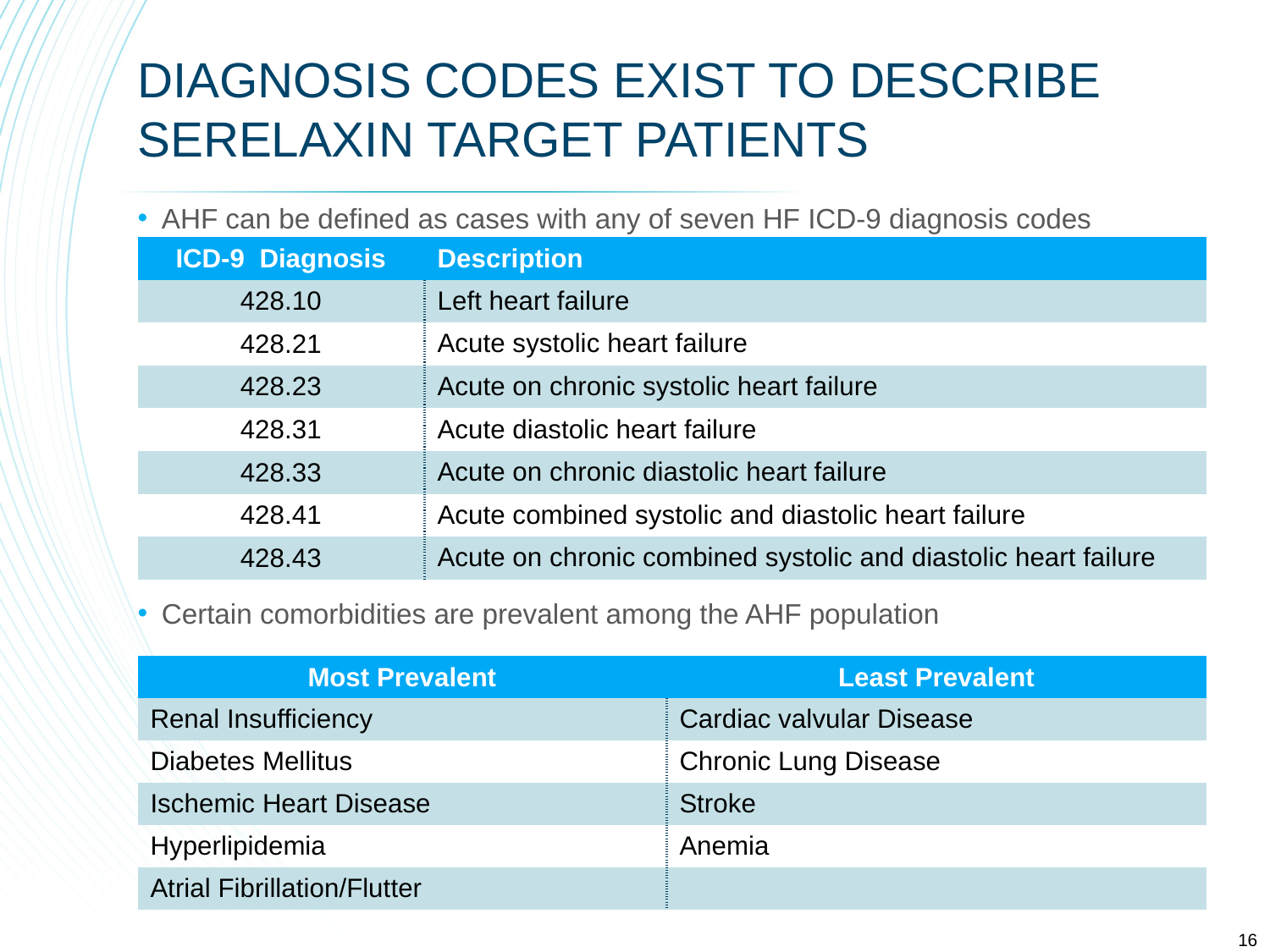

# Diagnosis Codes Exist to describe serelaxin Target Patients
AHF can be defined as cases with any of seven HF ICD-9 diagnosis codes

Certain comorbidities are prevalent among the AHF population

| ICD-9 Diagnosis | Description |
| --- | --- |
| 428.10 | Left heart failure |
| 428.21 | Acute systolic heart failure |
| 428.23 | Acute on chronic systolic heart failure |
| 428.31 | Acute diastolic heart failure |
| 428.33 | Acute on chronic diastolic heart failure |
| 428.41 | Acute combined systolic and diastolic heart failure |
| 428.43 | Acute on chronic combined systolic and diastolic heart failure |
| Most Prevalent | Least Prevalent |
| --- | --- |
| Renal Insufficiency | Cardiac valvular Disease |
| Diabetes Mellitus | Chronic Lung Disease |
| Ischemic Heart Disease | Stroke |
| Hyperlipidemia | Anemia |
| Atrial Fibrillation/Flutter |  |
16